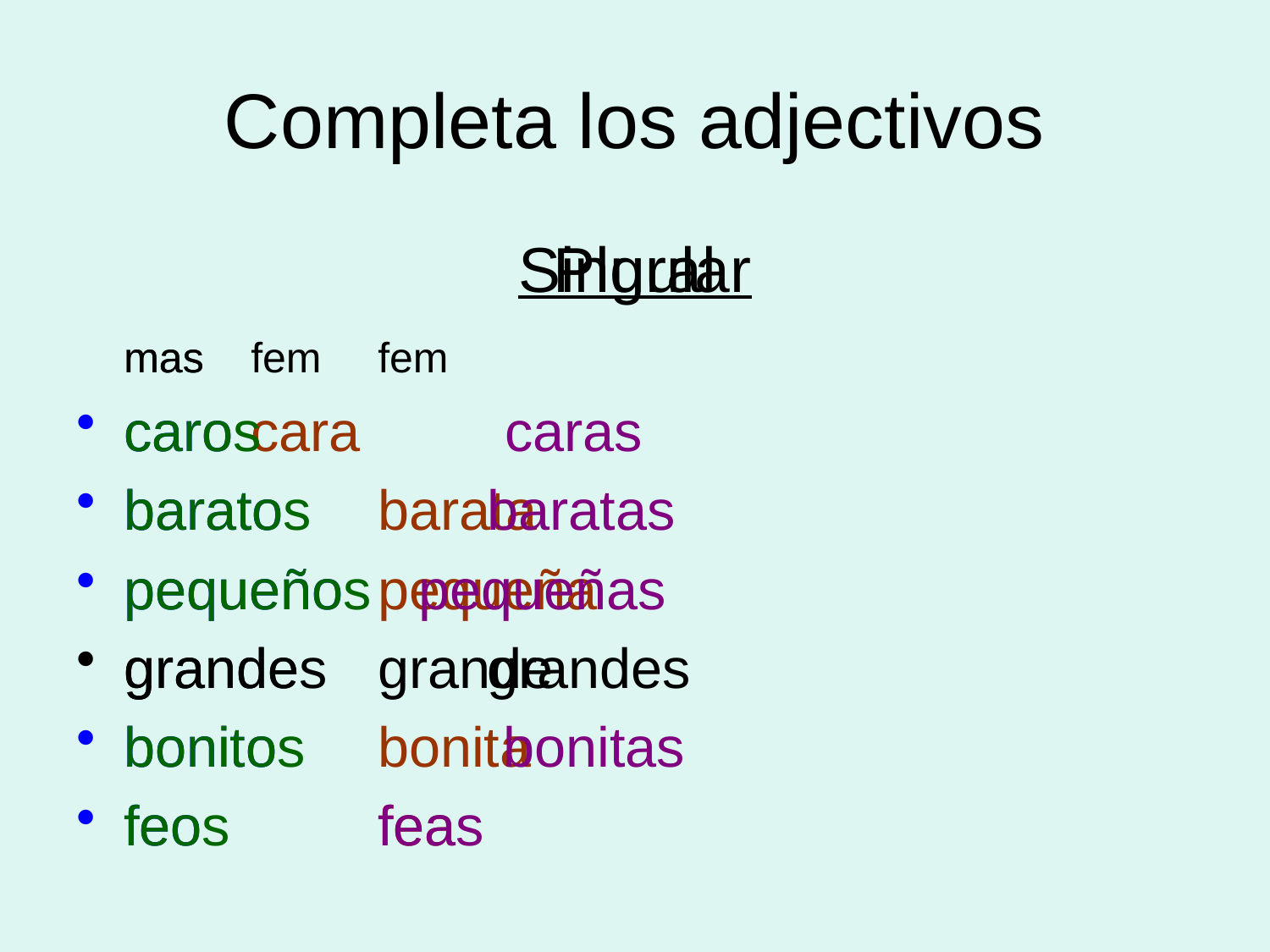

# Completa los adjectivos
Singular
	mas	fem
caro	cara
barato	barata
pequeño	pequeña
grande	grande
bonito	bonita
feo		fea

Plural
	mas		fem
	caros		caras
	baratos	       baratas
	pequeños   pequeñas
	grandes	       grandes
	bonitos	        bonitas
	feos		feas